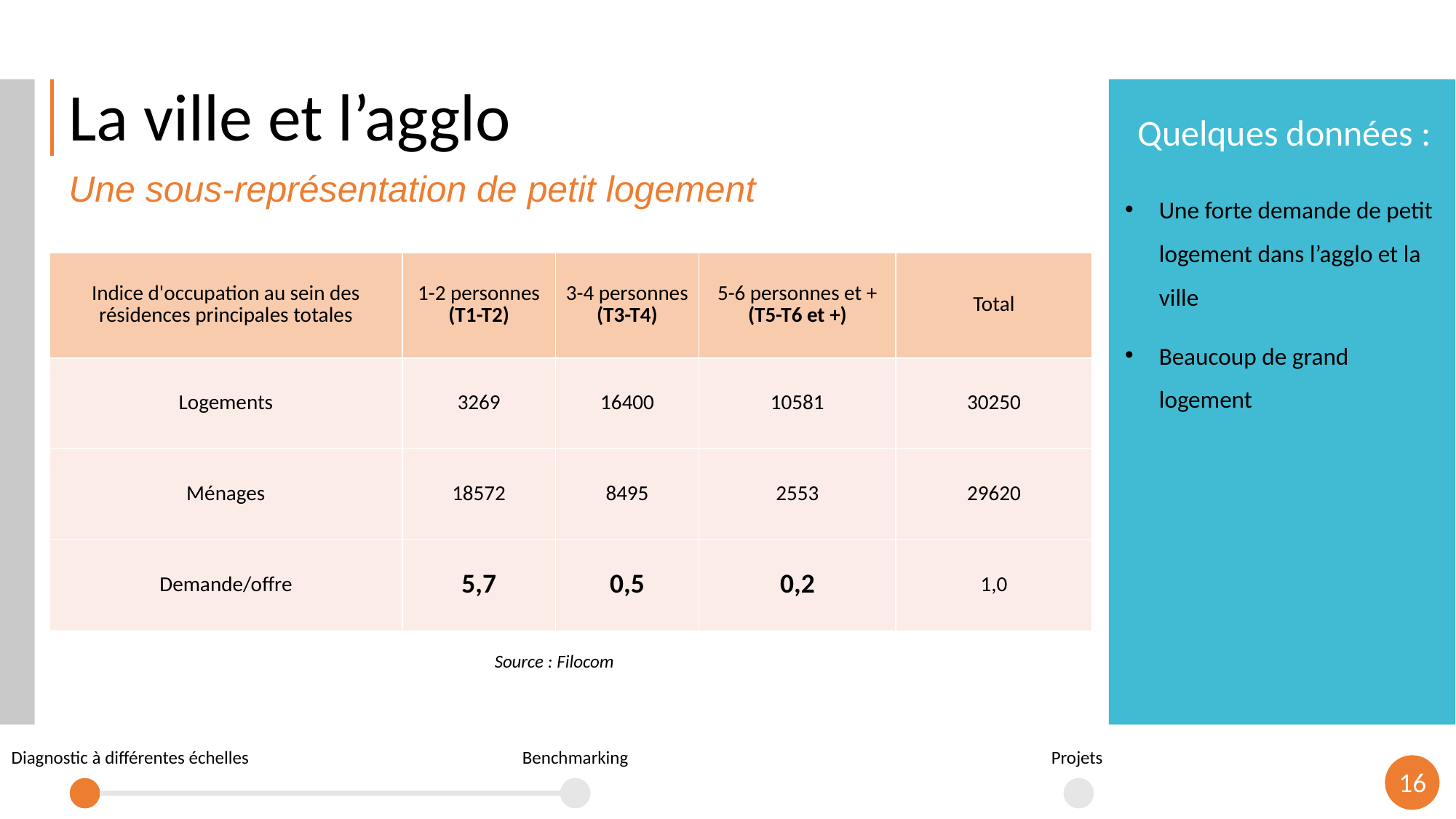

# La ville et l’agglo
Quelques données :
Une sous-représentation de petit logement
Une forte demande de petit logement dans l’agglo et la ville
Beaucoup de grand logement
| Indice d'occupation au sein des résidences principales totales | 1-2 personnes (T1-T2) | 3-4 personnes (T3-T4) | 5-6 personnes et + (T5-T6 et +) | Total |
| --- | --- | --- | --- | --- |
| Logements | 3269 | 16400 | 10581 | 30250 |
| Ménages | 18572 | 8495 | 2553 | 29620 |
| Demande/offre | 5,7 | 0,5 | 0,2 | 1,0 |
Source : Filocom
Projets
Benchmarking
Diagnostic à différentes échelles

16